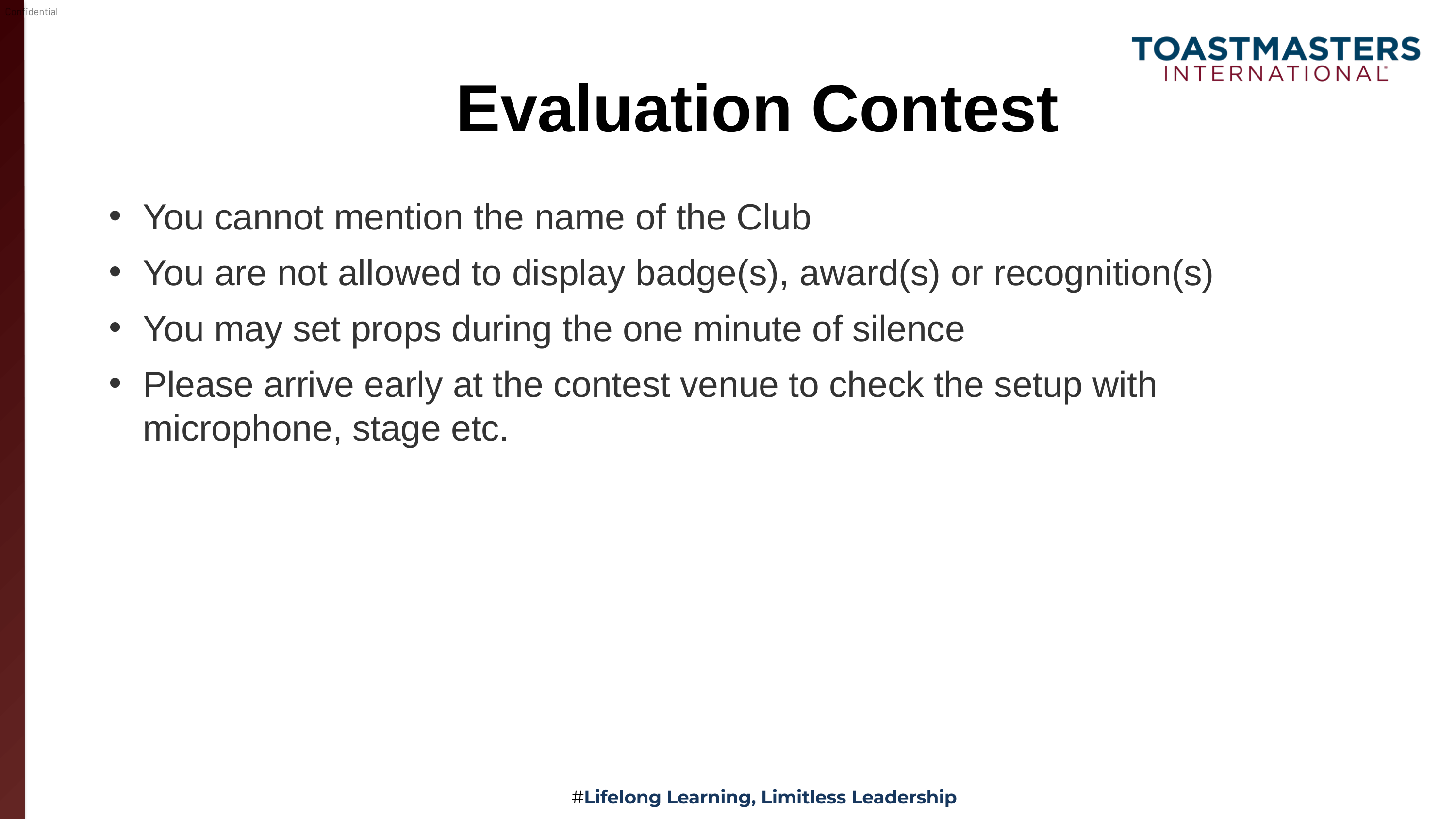

# Evaluation Contest
You cannot mention the name of the Club
You are not allowed to display badge(s), award(s) or recognition(s)
You may set props during the one minute of silence
Please arrive early at the contest venue to check the setup with microphone, stage etc.